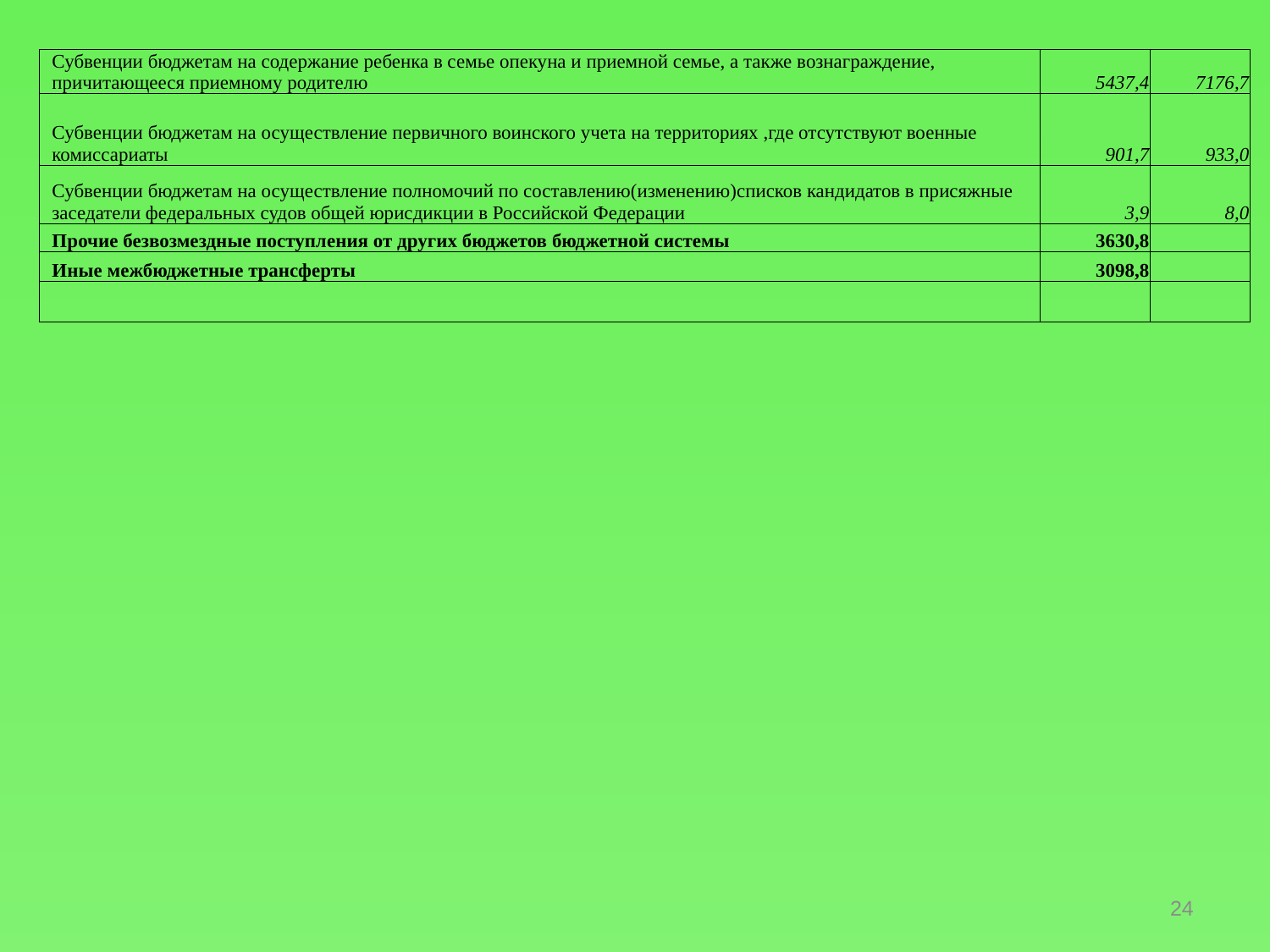

| Субвенции бюджетам на содержание ребенка в семье опекуна и приемной семье, а также вознаграждение, причитающееся приемному родителю | 5437,4 | 7176,7 |
| --- | --- | --- |
| Субвенции бюджетам на осуществление первичного воинского учета на территориях ,где отсутствуют военные комиссариаты | 901,7 | 933,0 |
| Субвенции бюджетам на осуществление полномочий по составлению(изменению)списков кандидатов в присяжные заседатели федеральных судов общей юрисдикции в Российской Федерации | 3,9 | 8,0 |
| Прочие безвозмездные поступления от других бюджетов бюджетной системы | 3630,8 |  |
| Иные межбюджетные трансферты | 3098,8 |  |
|  |  |  |
24